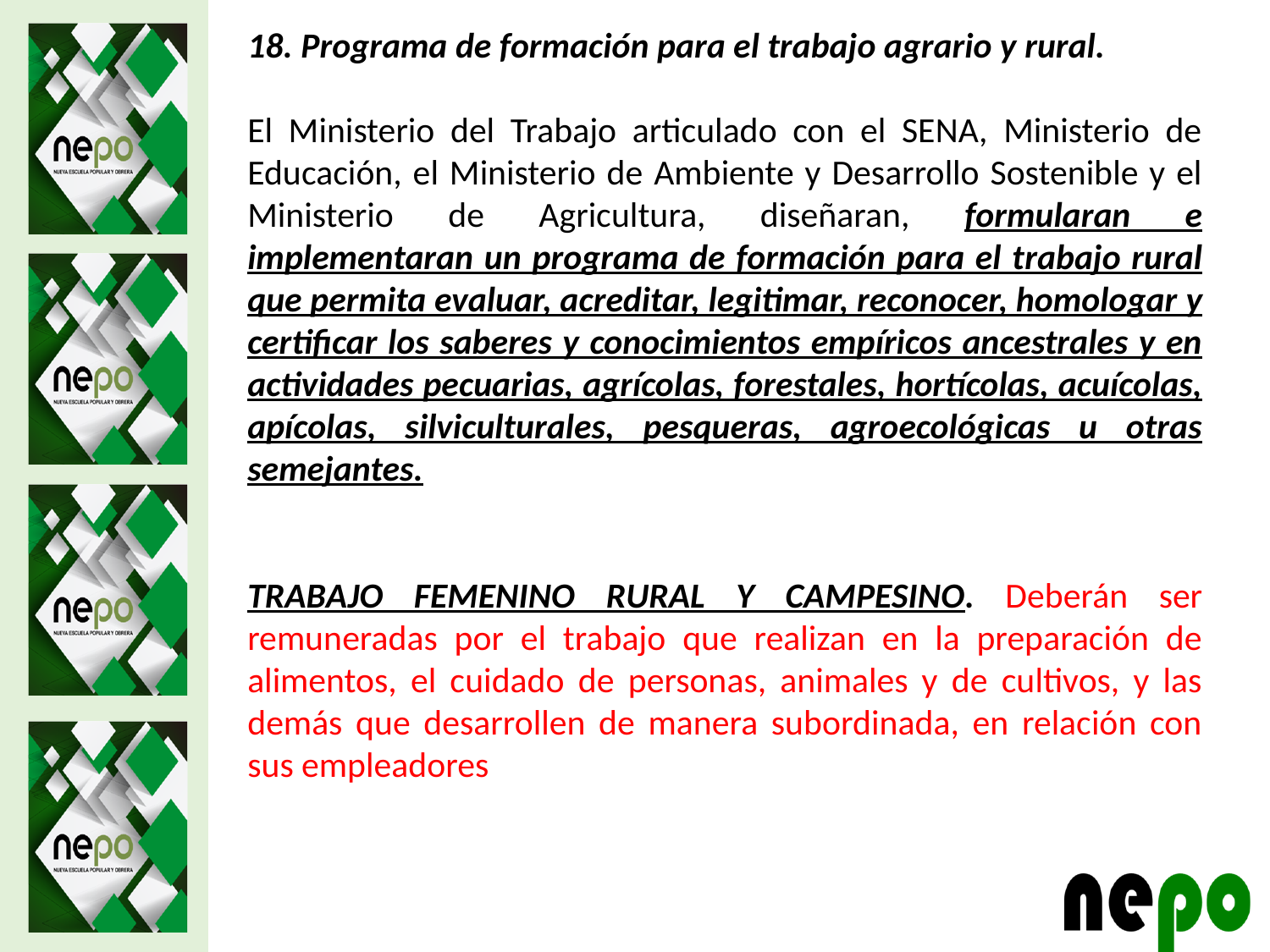

18. Programa de formación para el trabajo agrario y rural.

El Ministerio del Trabajo articulado con el SENA, Ministerio de Educación, el Ministerio de Ambiente y Desarrollo Sostenible y el Ministerio de Agricultura, diseñaran, formularan e implementaran un programa de formación para el trabajo rural que permita evaluar, acreditar, legitimar, reconocer, homologar y certificar los saberes y conocimientos empíricos ancestrales y en actividades pecuarias, agrícolas, forestales, hortícolas, acuícolas, apícolas, silviculturales, pesqueras, agroecológicas u otras semejantes.

TRABAJO FEMENINO RURAL Y CAMPESINO. Deberán ser remuneradas por el trabajo que realizan en la preparación de alimentos, el cuidado de personas, animales y de cultivos, y las demás que desarrollen de manera subordinada, en relación con sus empleadores